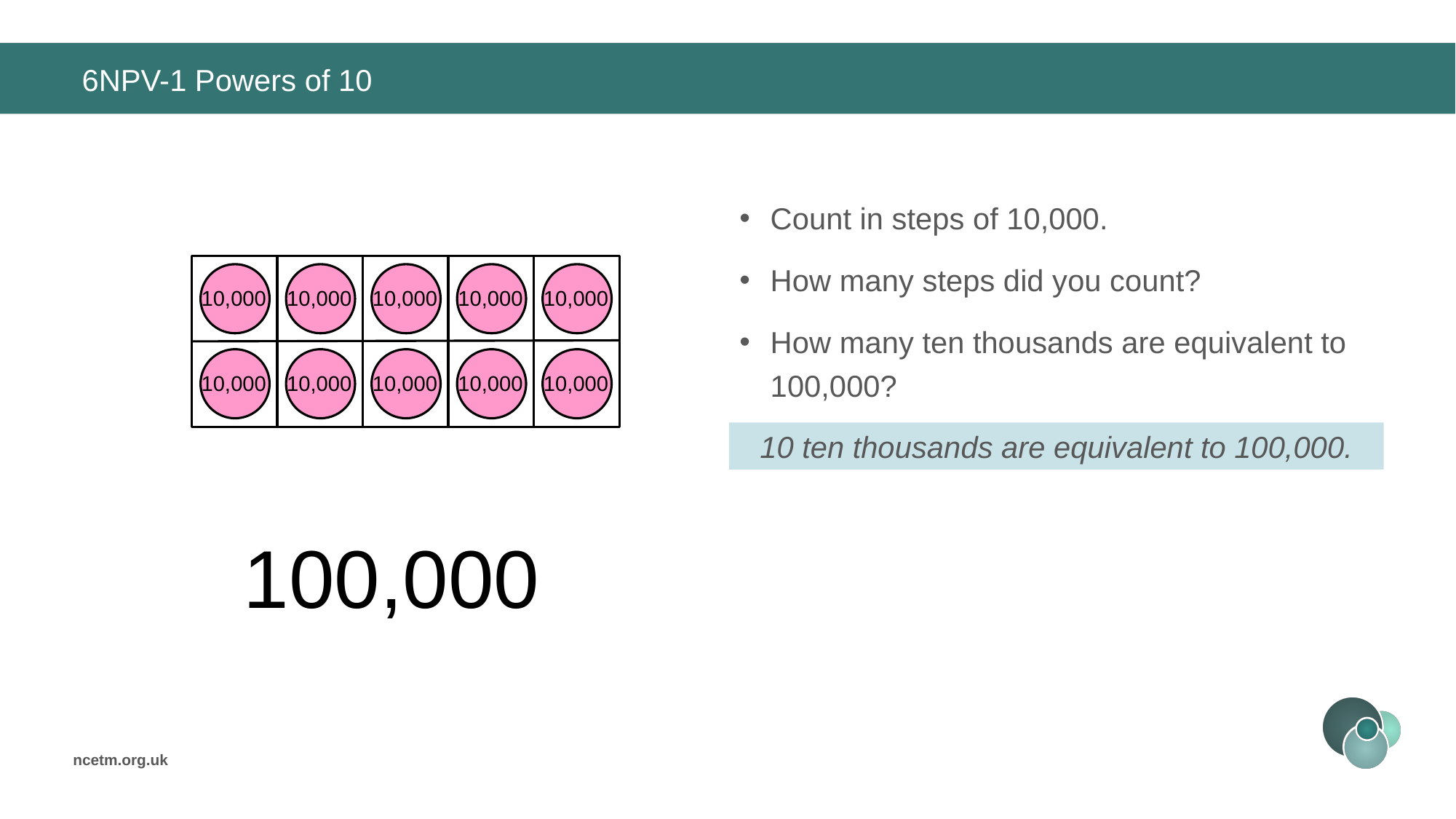

# 6NPV-1 Powers of 10

Count in steps of 10,000.
How many steps did you count?
How many ten thousands are equivalent to 100,000?

10,000

10,000

10,000

10,000

10,000

10,000

10,000

10,000

10,000

10,000
10 ten thousands are equivalent to 100,000.
100,000